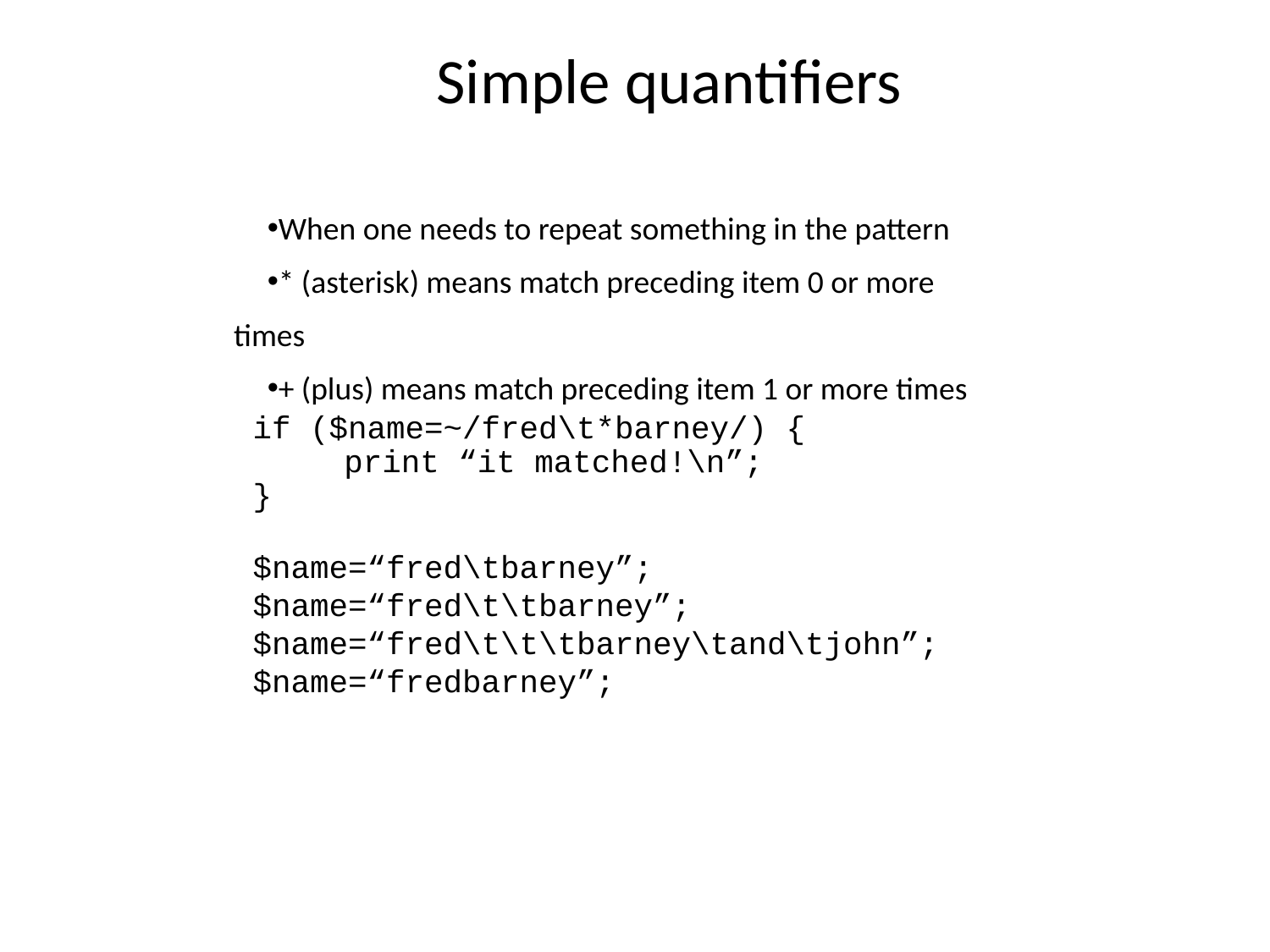

Simple quantifiers
When one needs to repeat something in the pattern
* (asterisk) means match preceding item 0 or more times
+ (plus) means match preceding item 1 or more times
if ($name=~/fred\t*barney/) {
	print “it matched!\n”;
}

$name=“fred\tbarney”;
$name=“fred\t\tbarney”;
$name=“fred\t\t\tbarney\tand\tjohn”;
$name=“fredbarney”;